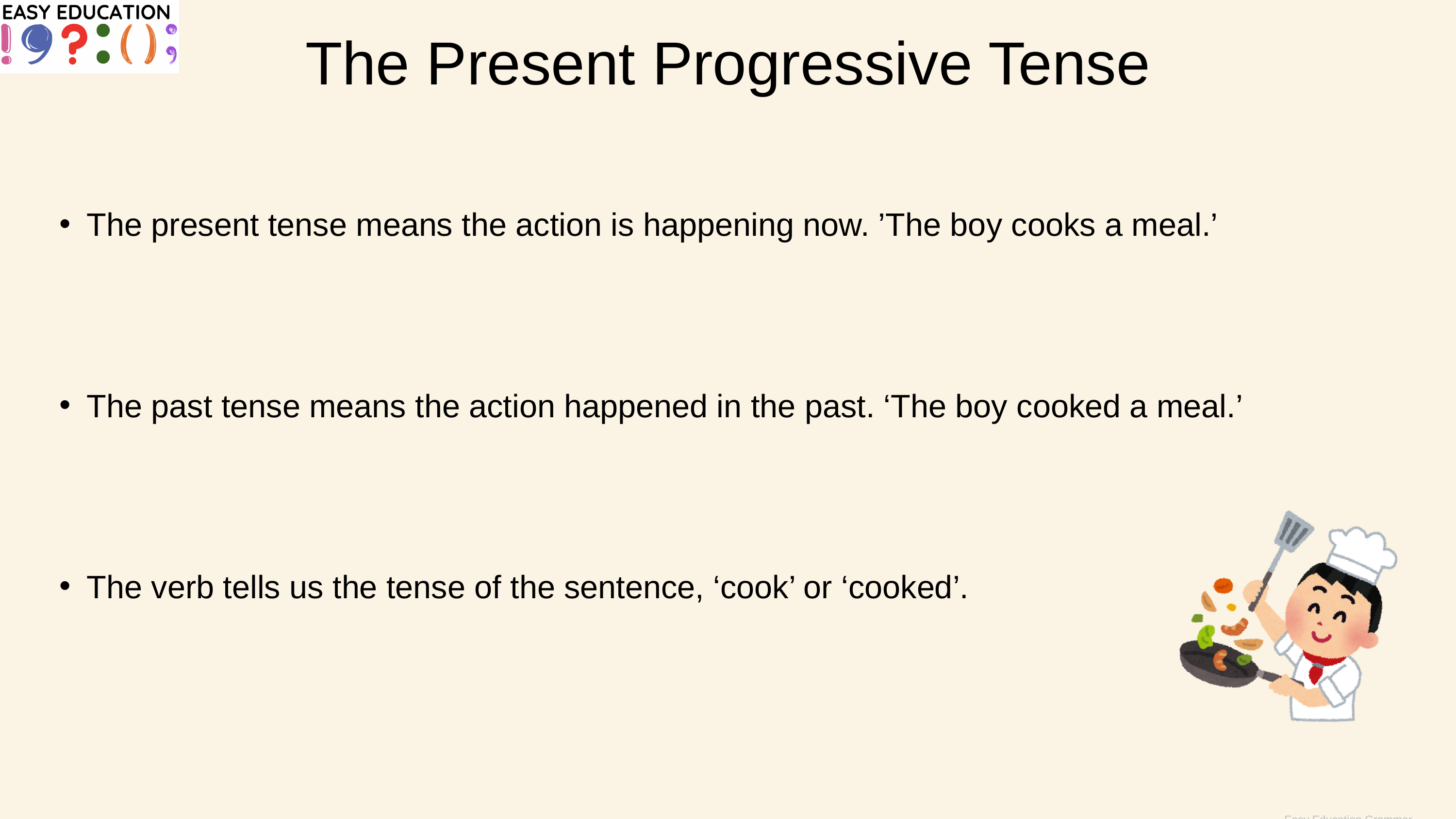

The Present Progressive Tense
The present tense means the action is happening now. ’The boy cooks a meal.’

The past tense means the action happened in the past. ‘The boy cooked a meal.’

The verb tells us the tense of the sentence, ‘cook’ or ‘cooked’.